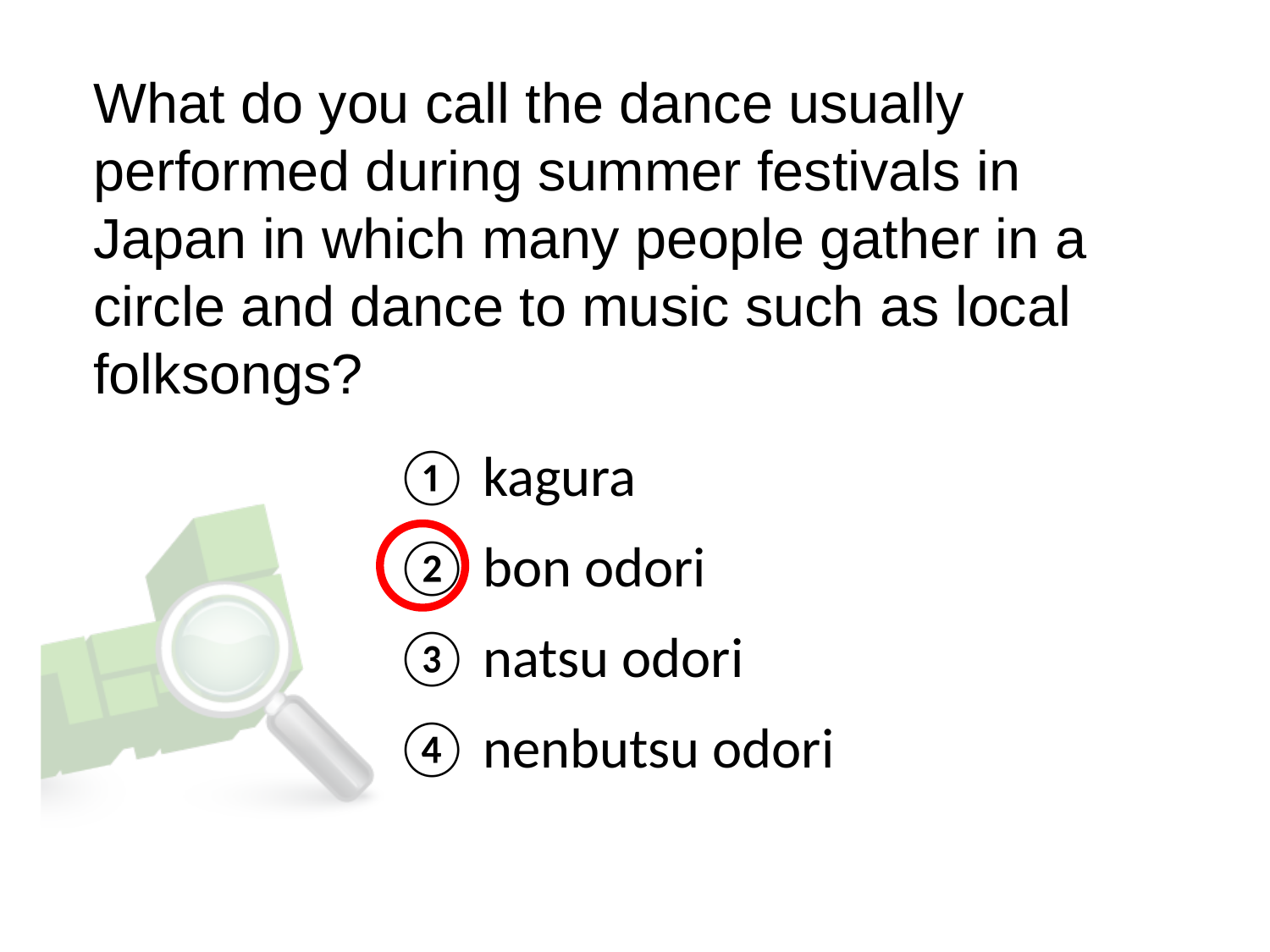

# What do you call the dance usually performed during summer festivals in Japan in which many people gather in a circle and dance to music such as local folksongs?
① kagura
② bon odori
③ natsu odori
④ nenbutsu odori